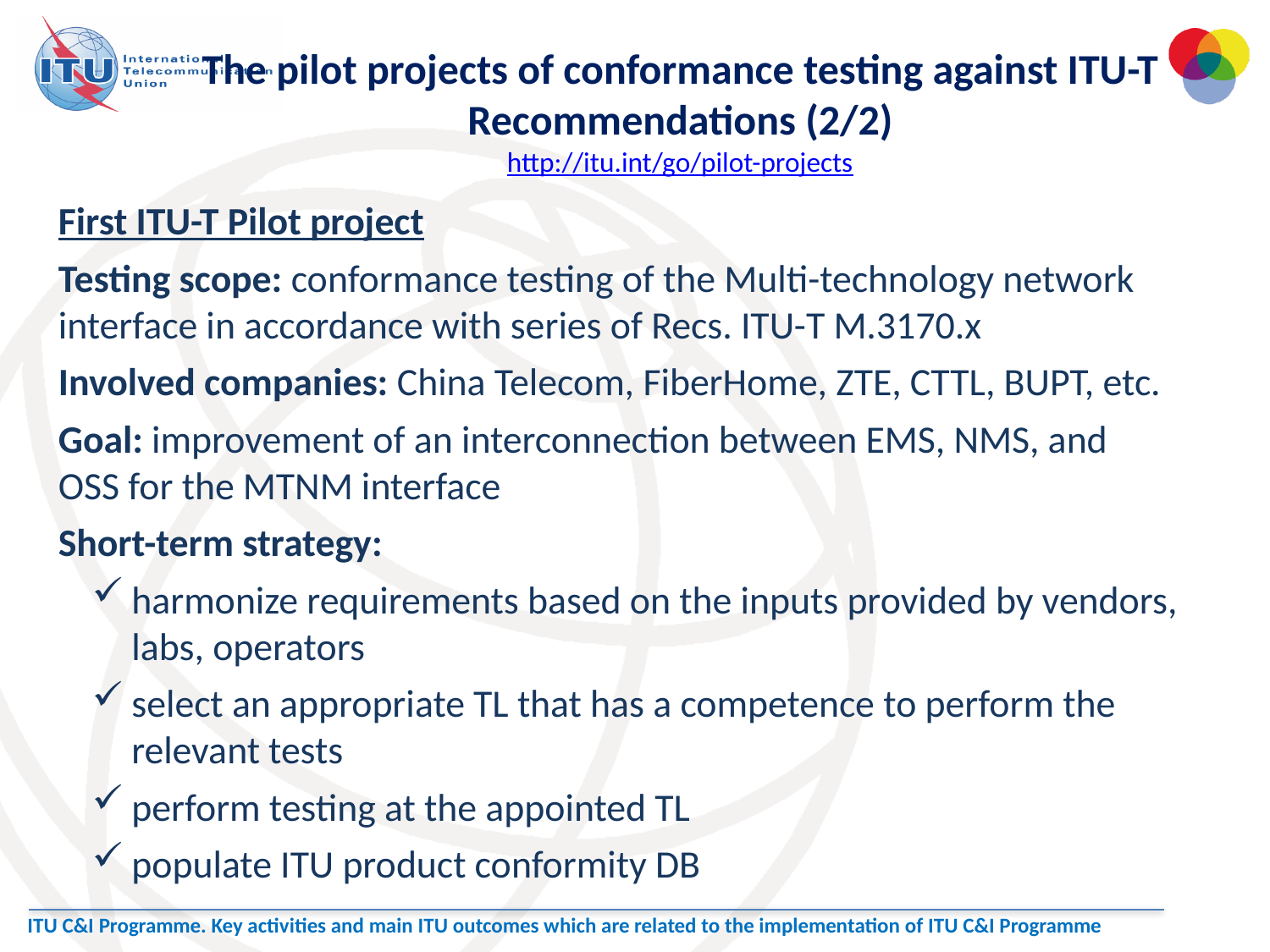

The pilot projects of conformance testing against ITU-T Recommendations (2/2)
http://itu.int/go/pilot-projects
First ITU-T Pilot project
Testing scope: conformance testing of the Multi-technology network interface in accordance with series of Recs. ITU-T M.3170.x
Involved companies: China Telecom, FiberHome, ZTE, CTTL, BUPT, etc.
Goal: improvement of an interconnection between EMS, NMS, and OSS for the MTNM interface
Short-term strategy:
harmonize requirements based on the inputs provided by vendors, labs, operators
select an appropriate TL that has a competence to perform the relevant tests
perform testing at the appointed TL
populate ITU product conformity DB